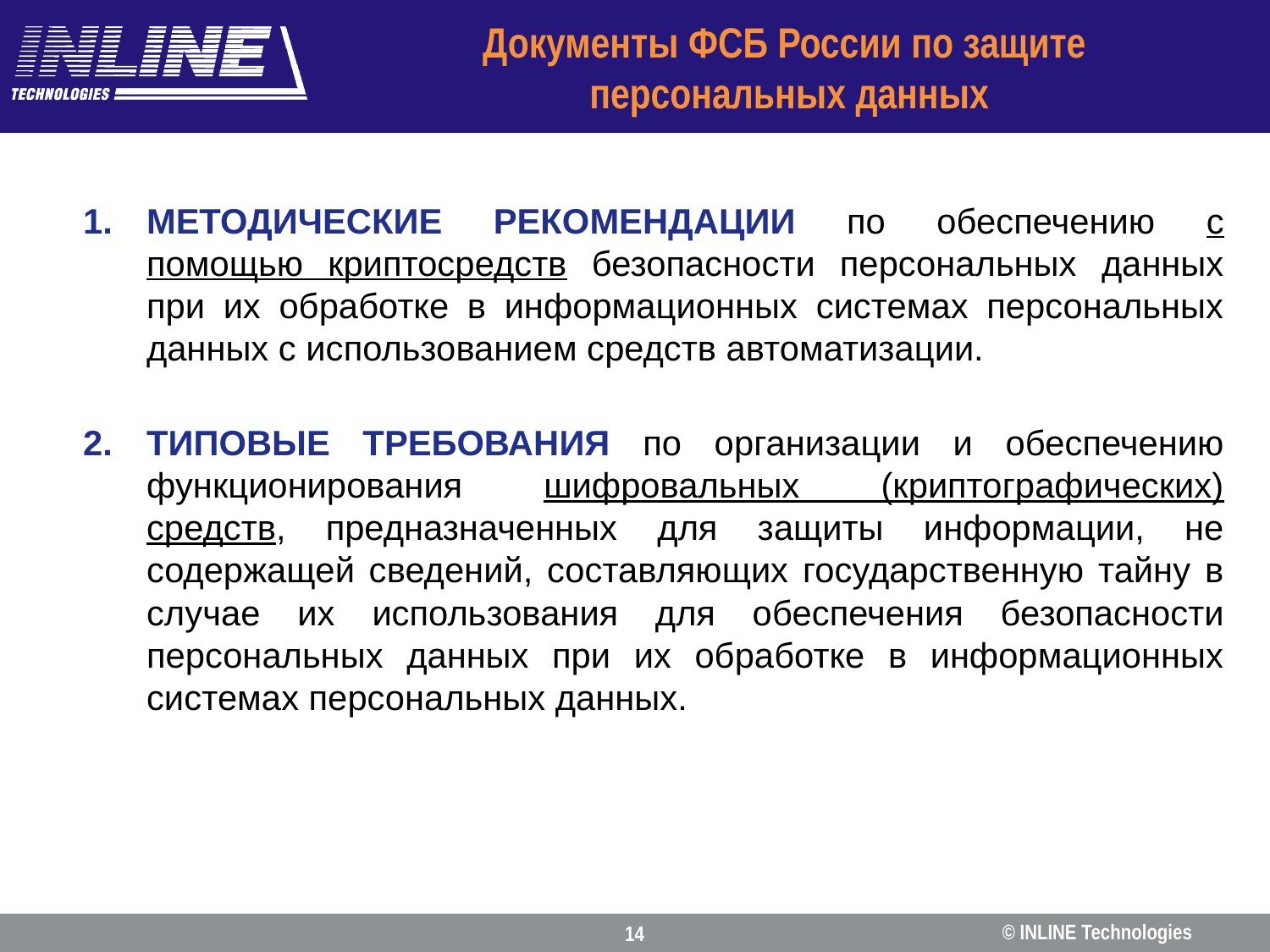

# Документы ФСБ России по защите персональных данных
МЕТОДИЧЕСКИЕ РЕКОМЕНДАЦИИ по обеспечению с помощью криптосредств безопасности персональных данных при их обработке в информационных системах персональных данных с использованием средств автоматизации.
ТИПОВЫЕ ТРЕБОВАНИЯ по организации и обеспечению функционирования шифровальных (криптографических) средств, предназначенных для защиты информации, не содержащей сведений, составляющих государственную тайну в случае их использования для обеспечения безопасности персональных данных при их обработке в информационных системах персональных данных.
© INLINE Technologies
14